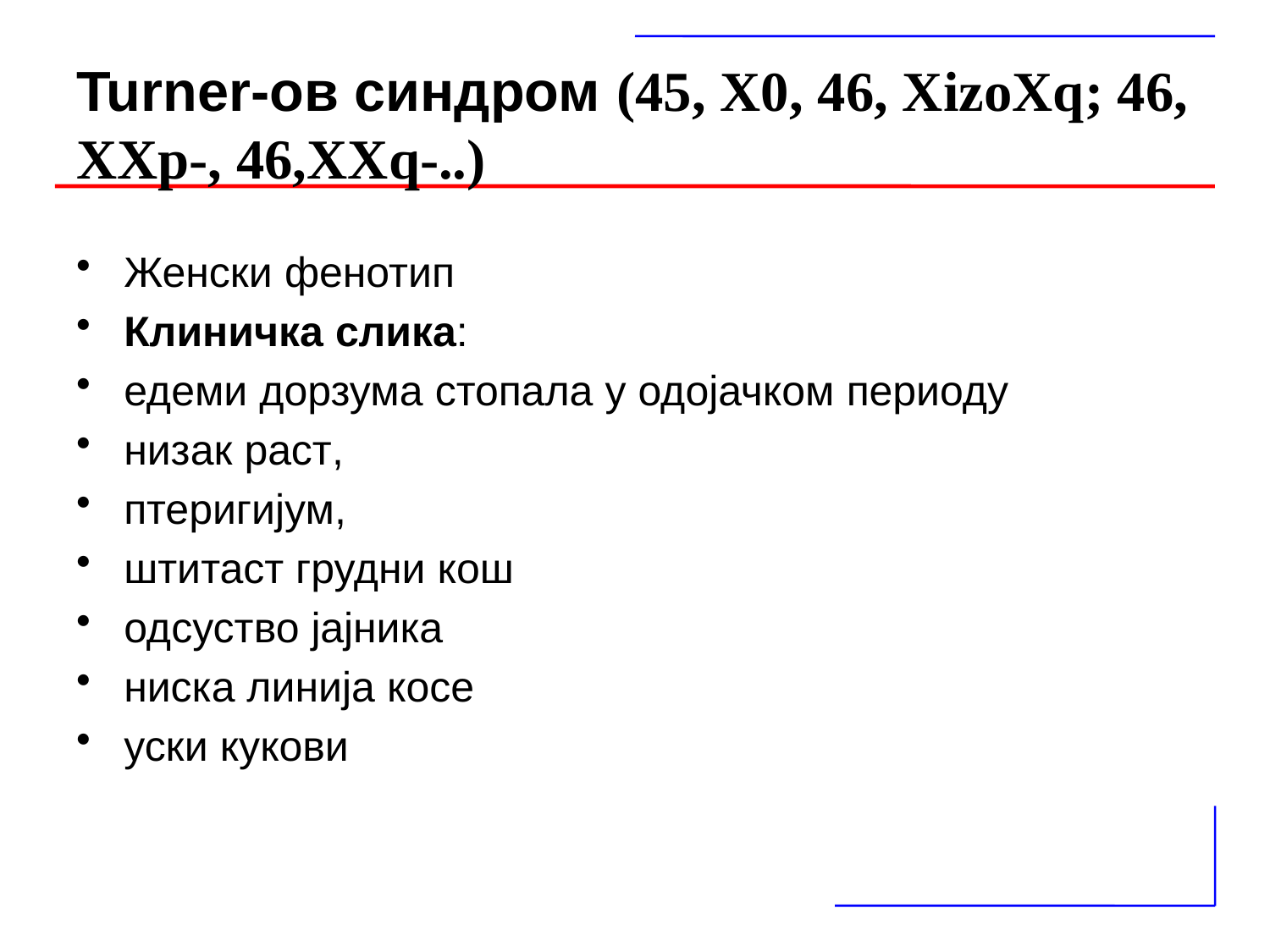

# Turner-ов синдром (45, X0, 46, XizoXq; 46, XXp-, 46,XXq-..)
Женски фенотип
Клиничка слика:
едеми дорзума стопала у одојачком периоду
низак раст,
птеригијум,
штитаст грудни кош
одсуство јајника
ниска линија косе
уски кукови